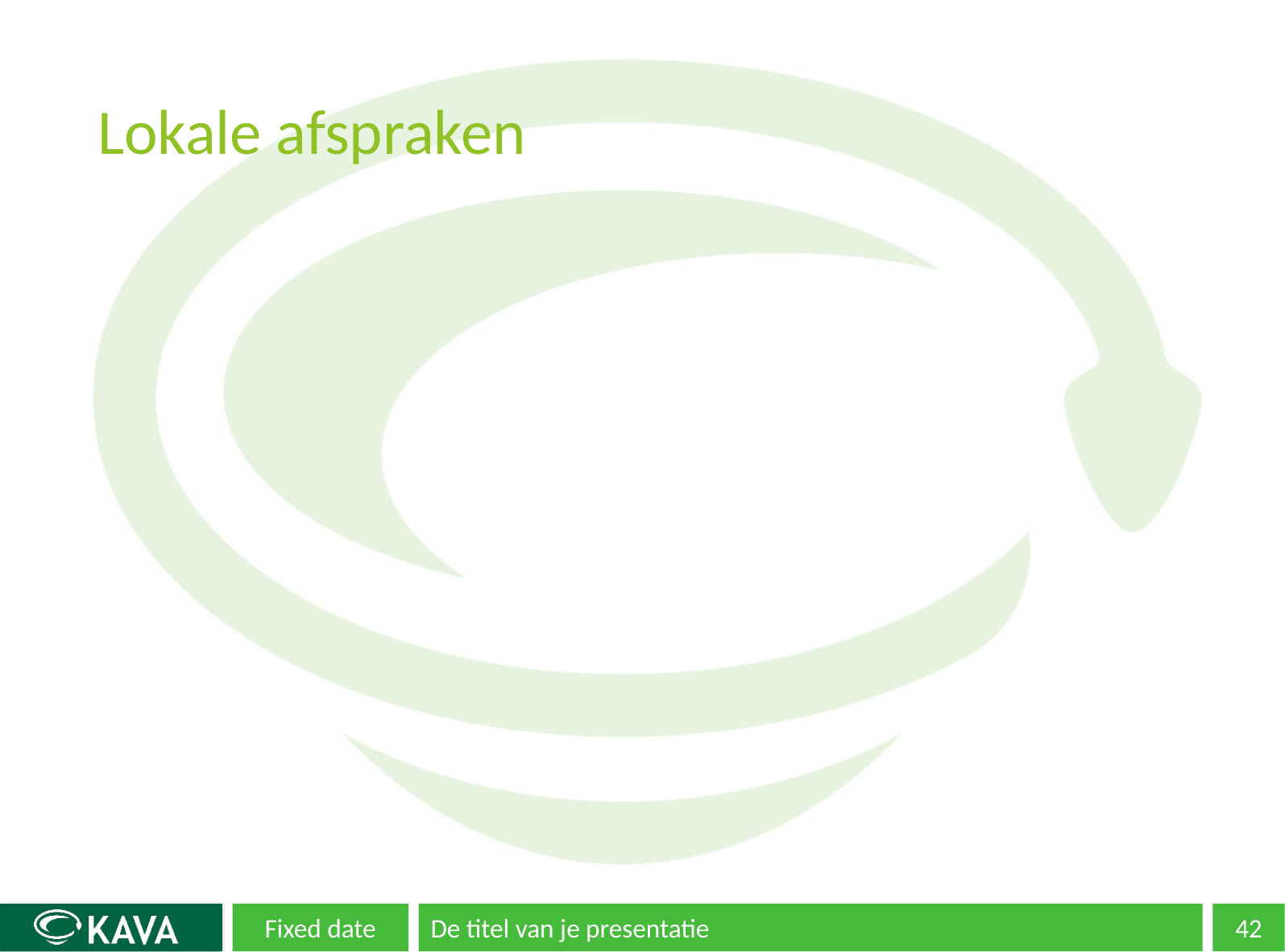

# Lokale afspraken

Fixed date
De titel van je presentatie
42